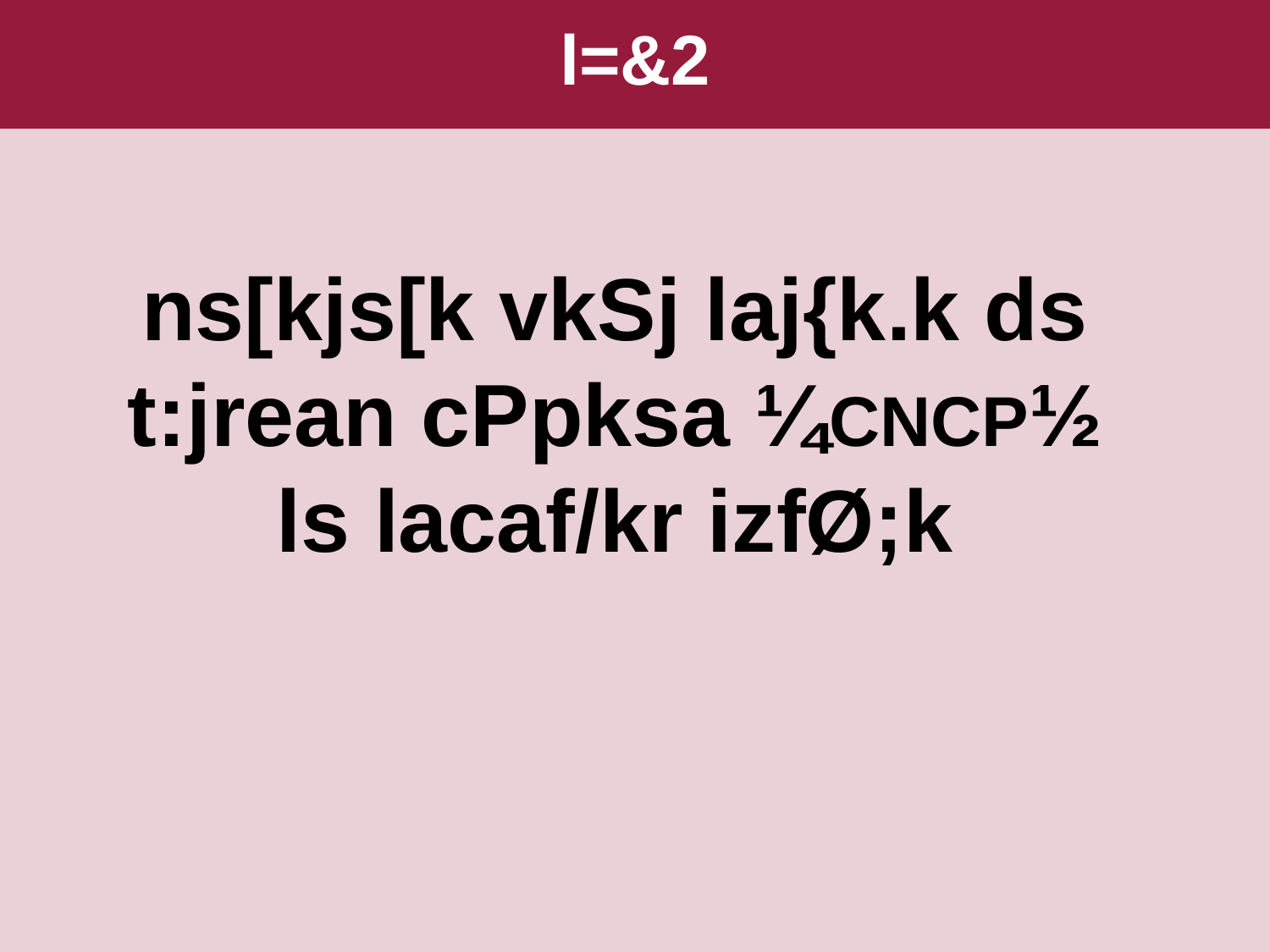

l=&2
ns[kjs[k vkSj laj{k.k ds t:jrean cPpksa ¼CNCP½
ls lacaf/kr izfØ;k